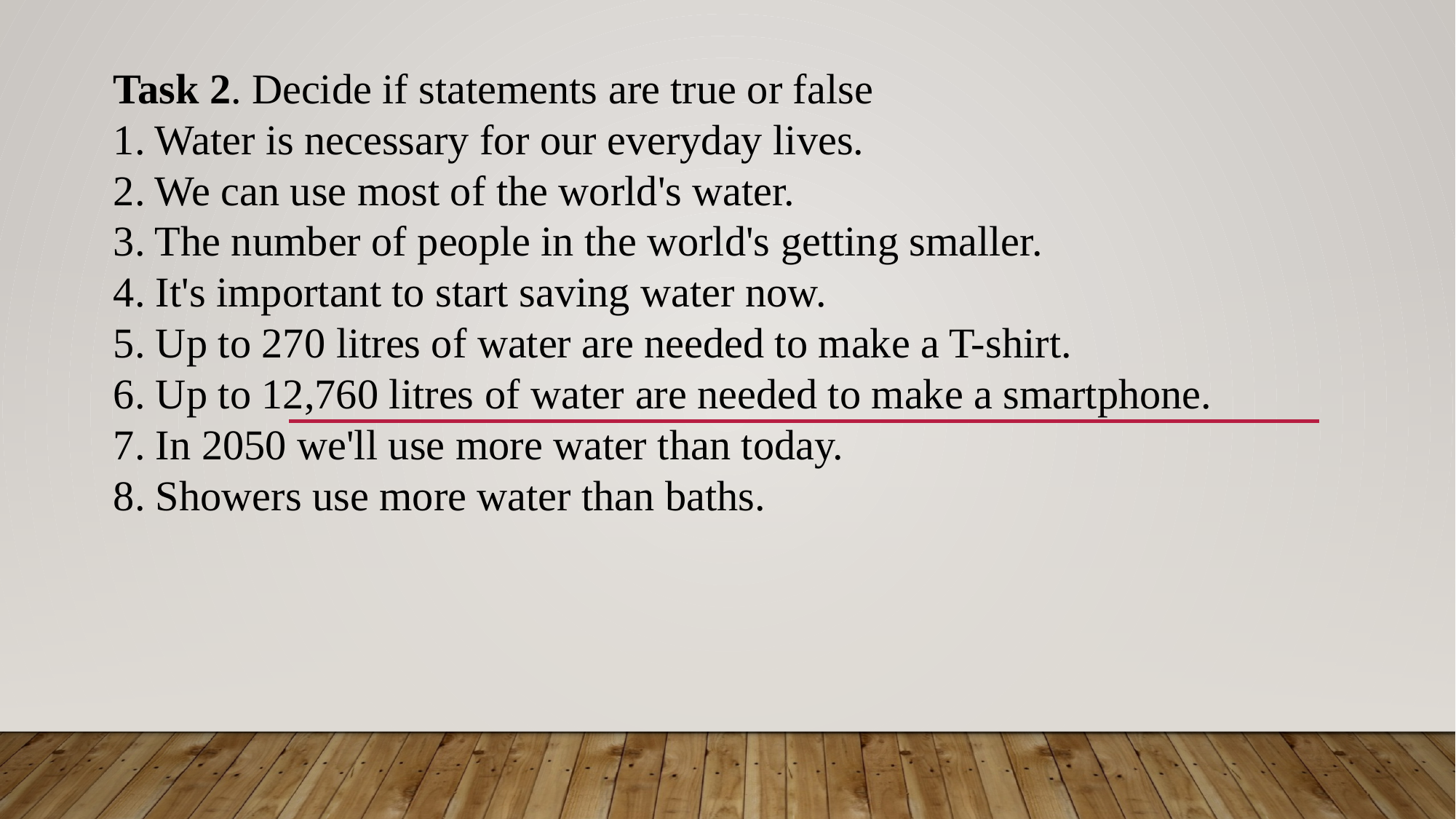

Task 2. Decide if statements are true or false
1. Water is necessary for our everyday lives.
2. We can use most of the world's water.
3. The number of people in the world's getting smaller.
4. It's important to start saving water now.
5. Up to 270 litres of water are needed to make a T-shirt.
6. Up to 12,760 litres of water are needed to make a smartphone.
7. In 2050 we'll use more water than today.
8. Showers use more water than baths.